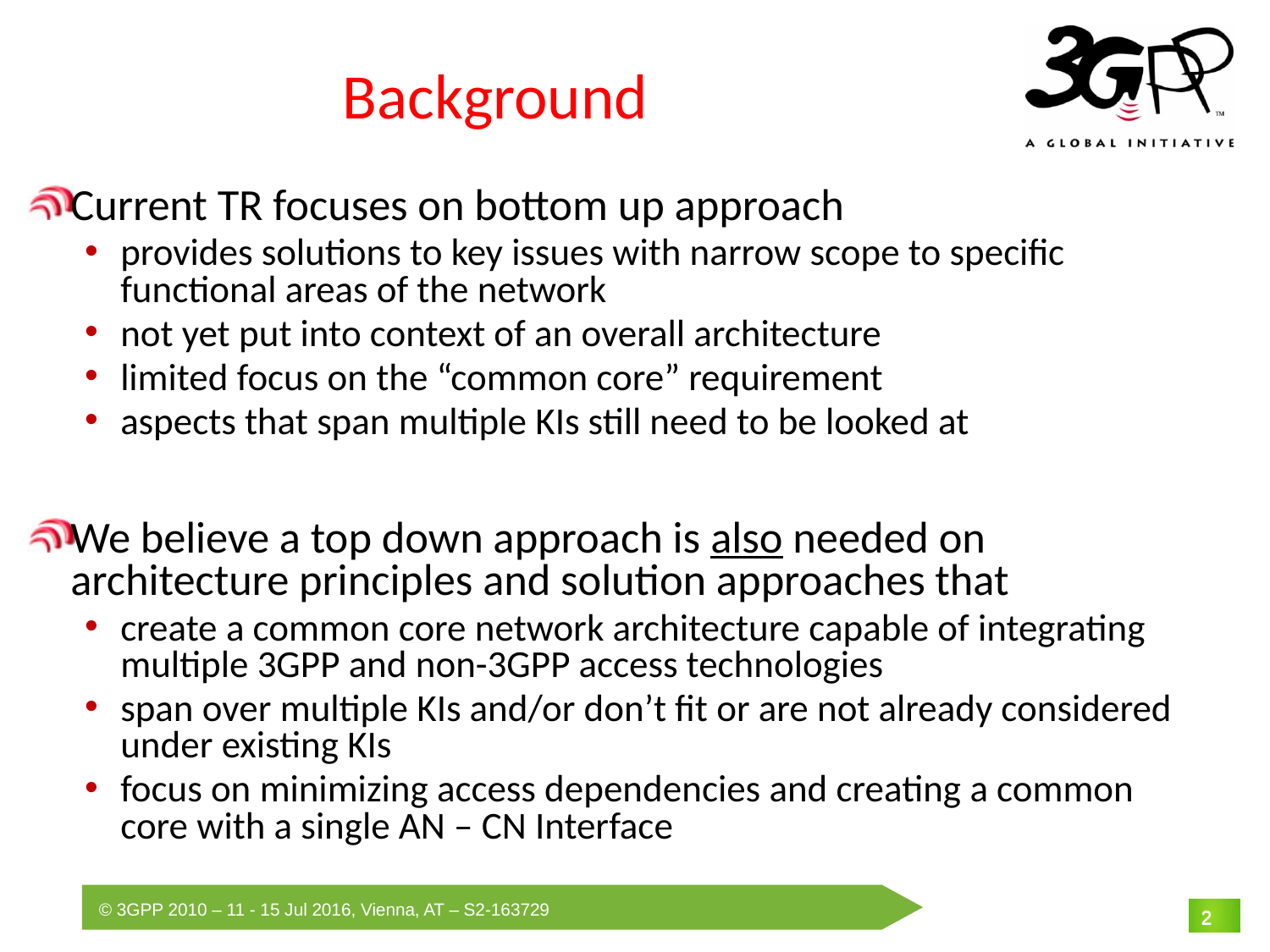

# Background

Current TR focuses on bottom up approach
provides solutions to key issues with narrow scope to specific functional areas of the network
not yet put into context of an overall architecture
limited focus on the “common core” requirement
aspects that span multiple KIs still need to be looked at

We believe a top down approach is also needed on architecture principles and solution approaches that
create a common core network architecture capable of integrating multiple 3GPP and non-3GPP access technologies
span over multiple KIs and/or don’t fit or are not already considered under existing KIs
focus on minimizing access dependencies and creating a common core with a single AN – CN Interface

2
2